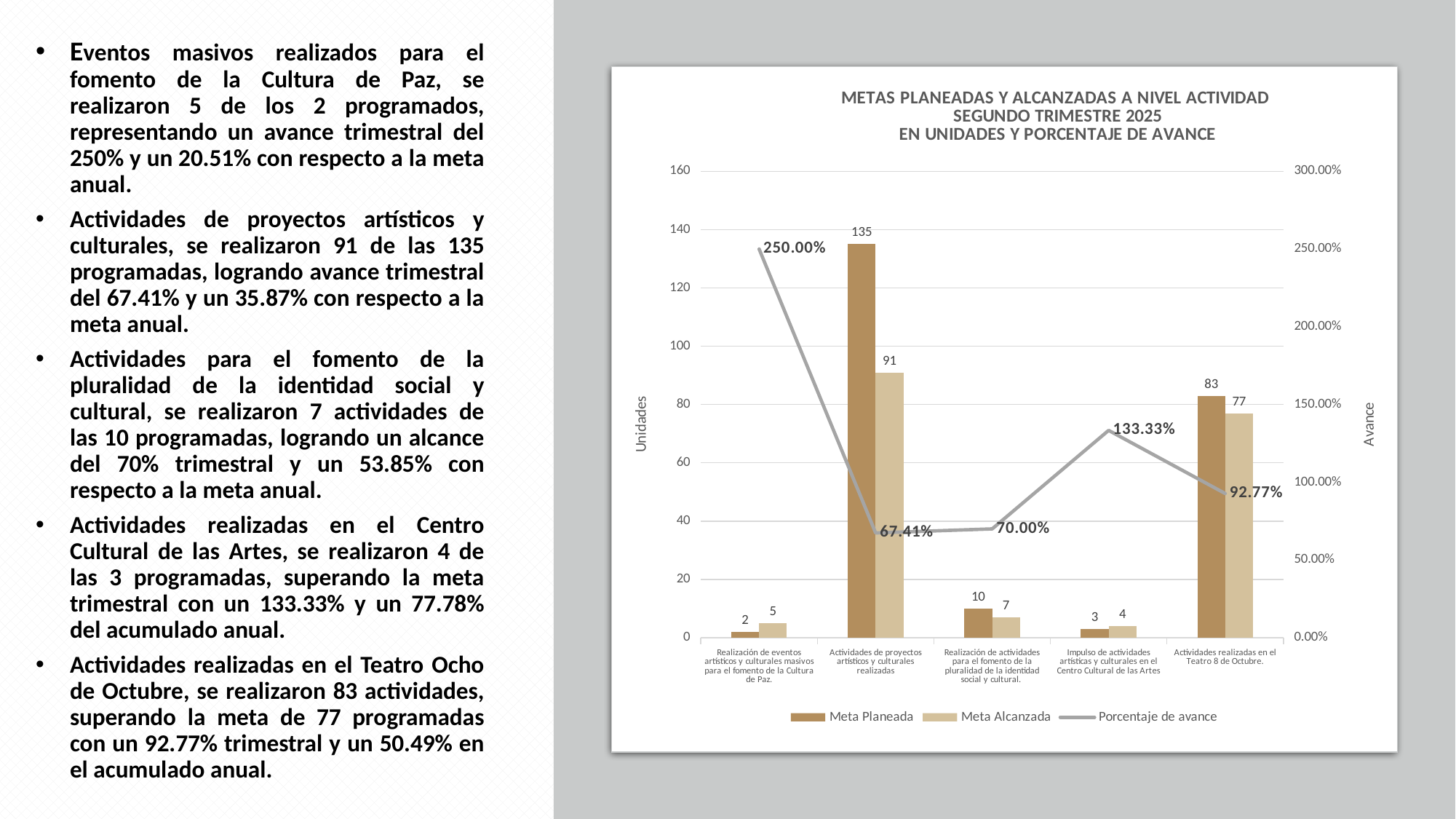

Eventos masivos realizados para el fomento de la Cultura de Paz, se realizaron 5 de los 2 programados, representando un avance trimestral del 250% y un 20.51% con respecto a la meta anual.
Actividades de proyectos artísticos y culturales, se realizaron 91 de las 135 programadas, logrando avance trimestral del 67.41% y un 35.87% con respecto a la meta anual.
Actividades para el fomento de la pluralidad de la identidad social y cultural, se realizaron 7 actividades de las 10 programadas, logrando un alcance del 70% trimestral y un 53.85% con respecto a la meta anual.
Actividades realizadas en el Centro Cultural de las Artes, se realizaron 4 de las 3 programadas, superando la meta trimestral con un 133.33% y un 77.78% del acumulado anual.
Actividades realizadas en el Teatro Ocho de Octubre, se realizaron 83 actividades, superando la meta de 77 programadas con un 92.77% trimestral y un 50.49% en el acumulado anual.

### Chart: METAS PLANEADAS Y ALCANZADAS A NIVEL ACTIVIDAD
SEGUNDO TRIMESTRE 2025
EN UNIDADES Y PORCENTAJE DE AVANCE

| Category | Meta Planeada | Meta Alcanzada |  |
|---|---|---|---|
| Realización de eventos artísticos y culturales masivos para el fomento de la Cultura de Paz. | 2.0 | 5.0 | 2.5 |
| Actividades de proyectos artísticos y culturales realizadas | 135.0 | 91.0 | 0.674074074074074 |
| Realización de actividades para el fomento de la pluralidad de la identidad social y cultural.  | 10.0 | 7.0 | 0.7 |
| Impulso de actividades artísticas y culturales en el Centro Cultural de las Artes | 3.0 | 4.0 | 1.3333333333333333 |
| Actividades realizadas en el Teatro 8 de Octubre. | 83.0 | 77.0 | 0.927710843373494 |